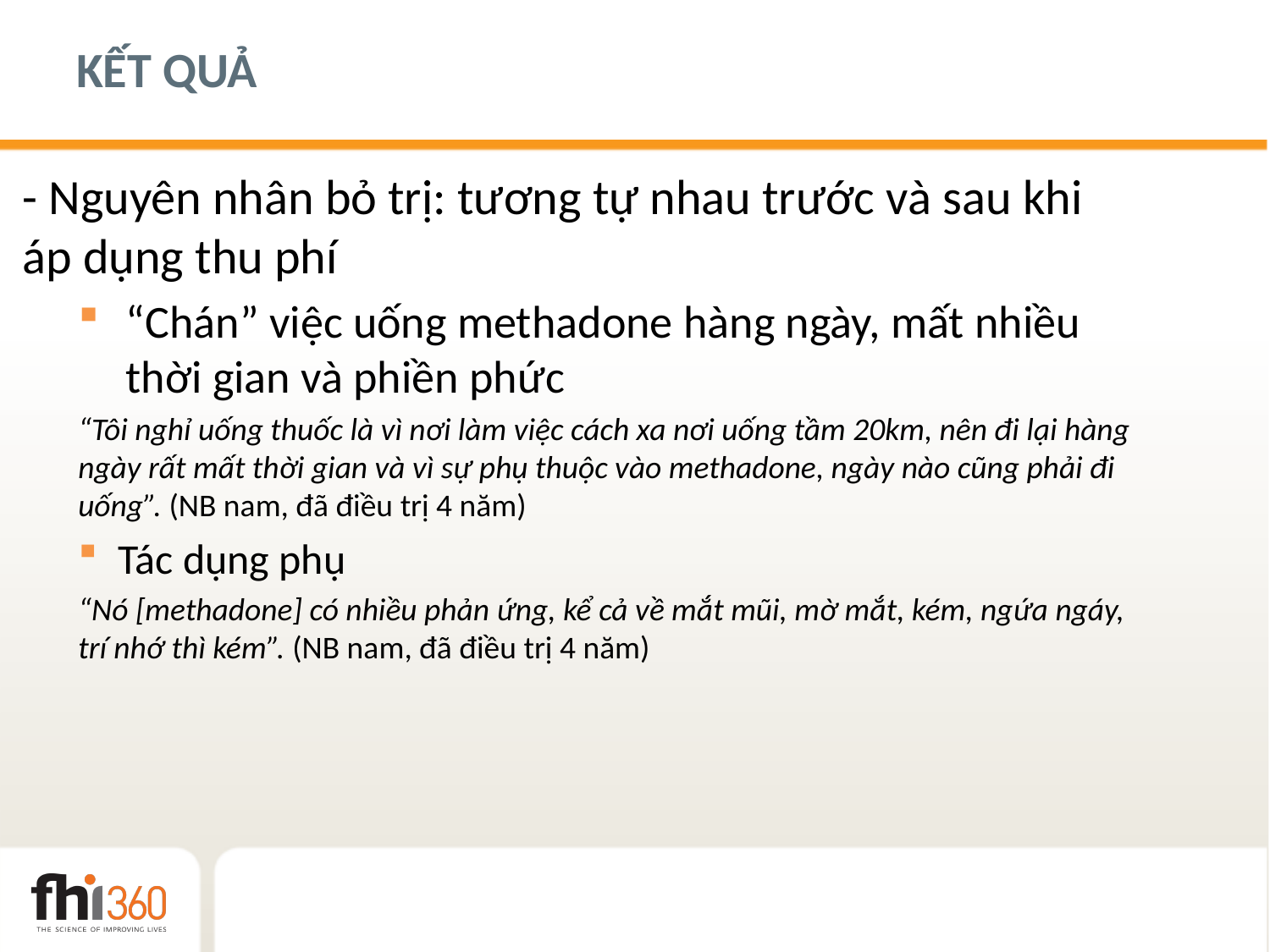

# KẾT QUẢ
- Nguyên nhân bỏ trị: tương tự nhau trước và sau khi áp dụng thu phí
“Chán” việc uống methadone hàng ngày, mất nhiều thời gian và phiền phức
“Tôi nghỉ uống thuốc là vì nơi làm việc cách xa nơi uống tầm 20km, nên đi lại hàng ngày rất mất thời gian và vì sự phụ thuộc vào methadone, ngày nào cũng phải đi uống”. (NB nam, đã điều trị 4 năm)
Tác dụng phụ
“Nó [methadone] có nhiều phản ứng, kể cả về mắt mũi, mờ mắt, kém, ngứa ngáy, trí nhớ thì kém”. (NB nam, đã điều trị 4 năm)